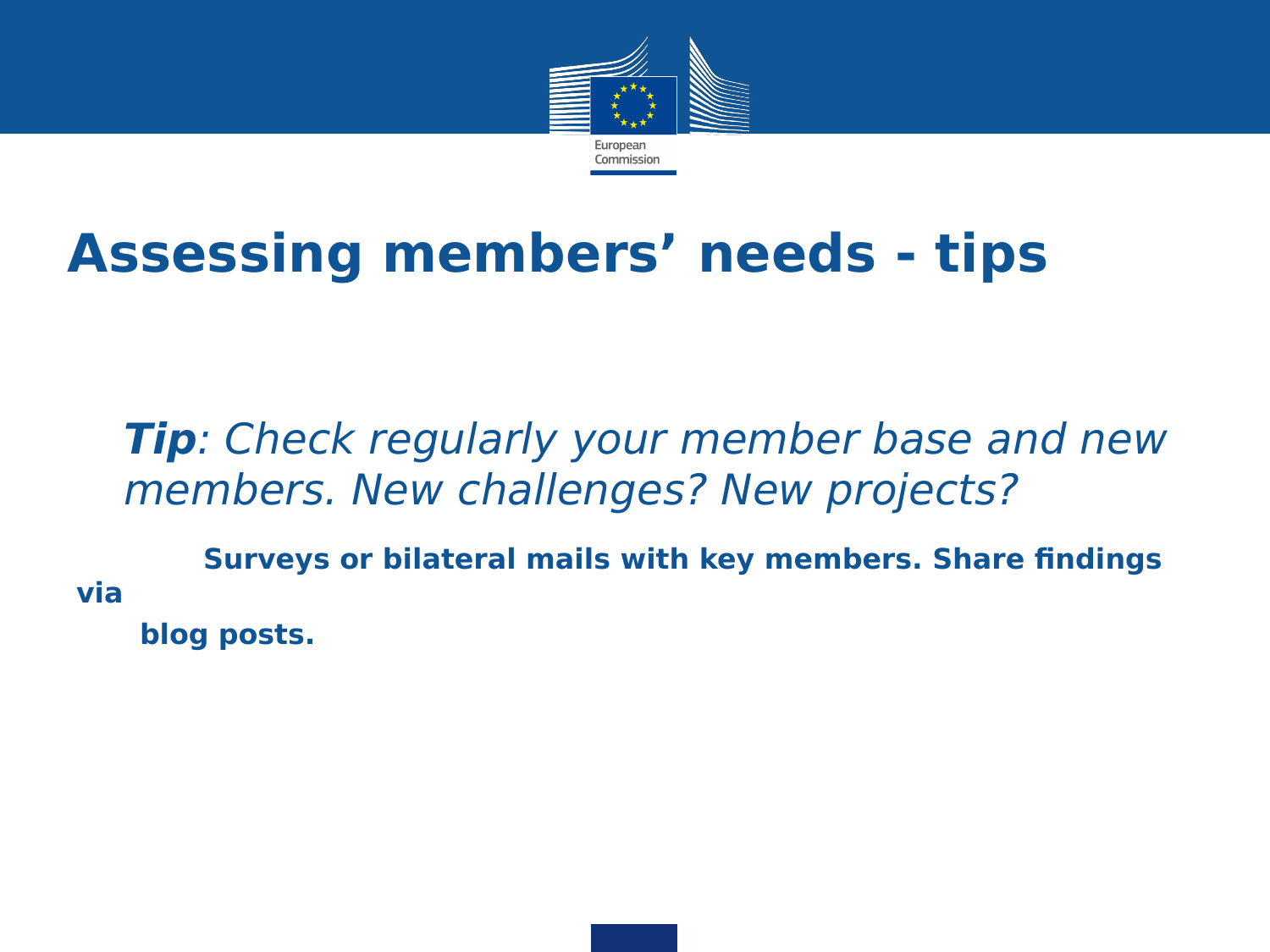

# Assessing members’ needs - tips

Tip: Check regularly your member base and new members. New challenges? New projects?
	Surveys or bilateral mails with key members. Share findings via
blog posts.
Carlo Scherer CC BY-NC-ND 2.0)